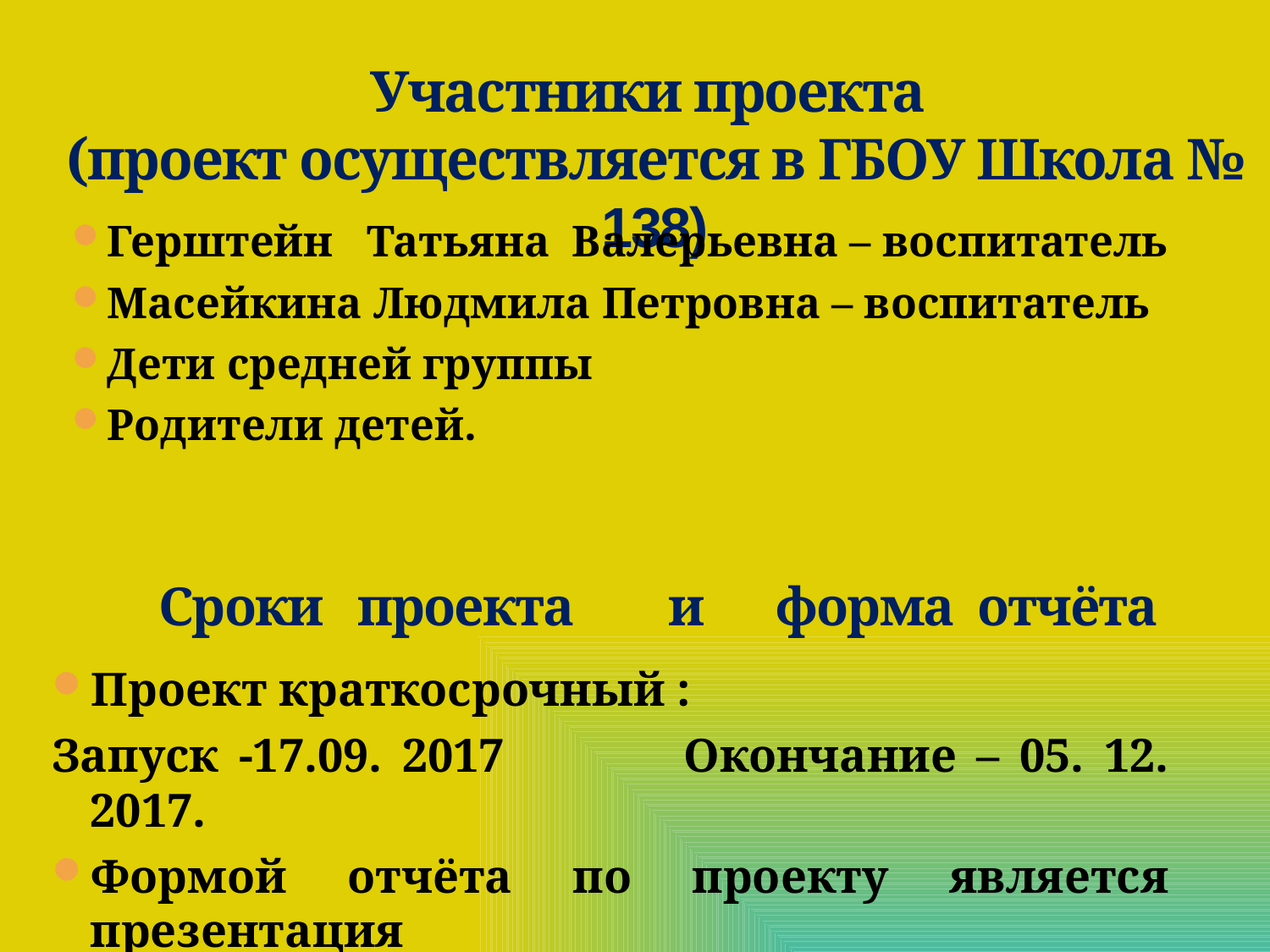

Участники проекта
(проект осуществляется в ГБОУ Школа № 138)
Герштейн   Татьяна  Валерьевна – воспитатель
Масейкина Людмила Петровна – воспитатель
Дети средней группы
Родители детей.
# Сроки   проекта        и      форма  отчёта
Проект краткосрочный :
Запуск -17.09. 2017         Окончание – 05. 12. 2017.
Формой отчёта по проекту является презентация